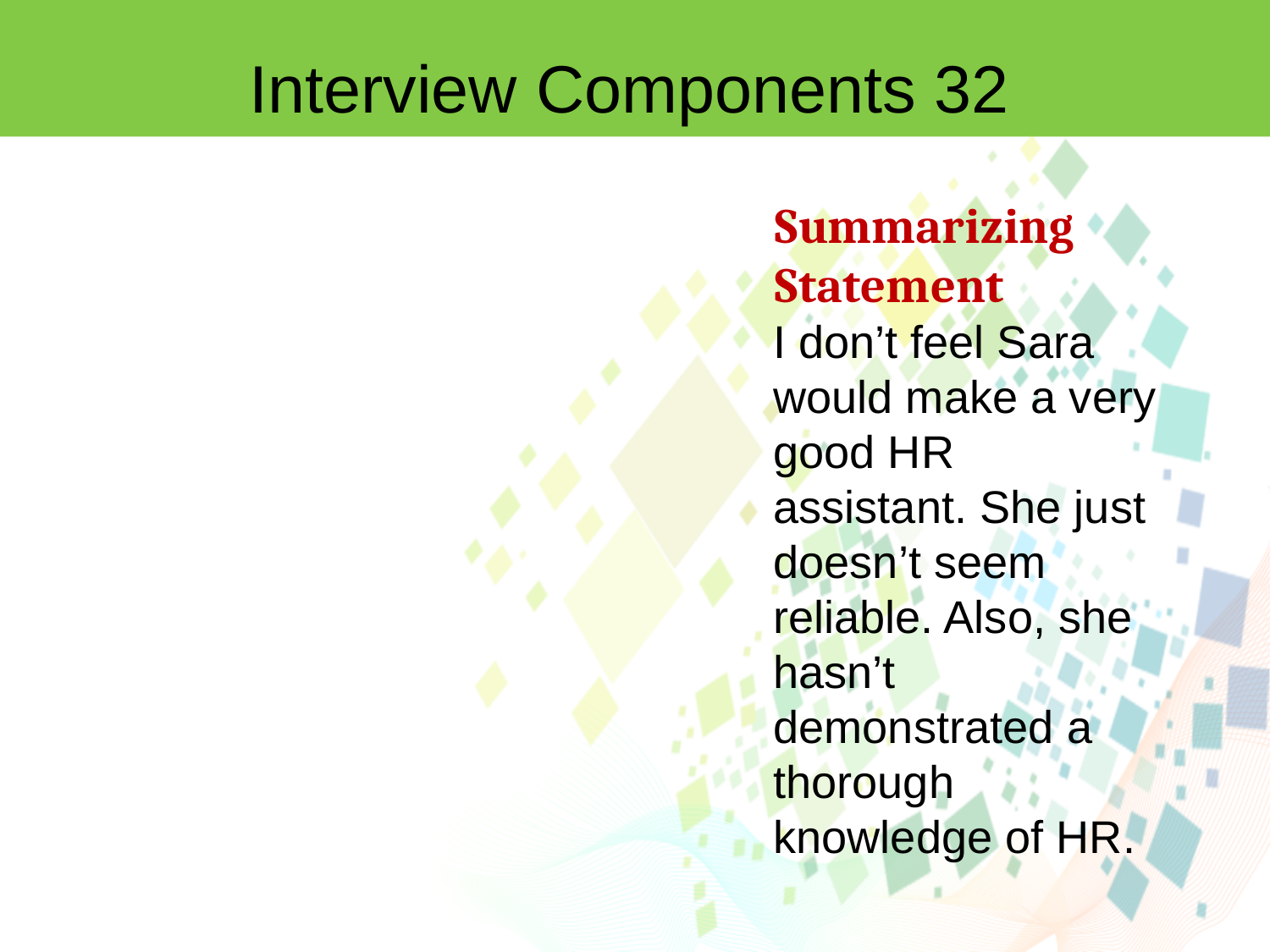

Interview Components 32
Summarizing Statement
I don’t feel Sara would make a very good HR assistant. She just doesn’t seem
reliable. Also, she hasn’t demonstrated a thorough knowledge of HR.